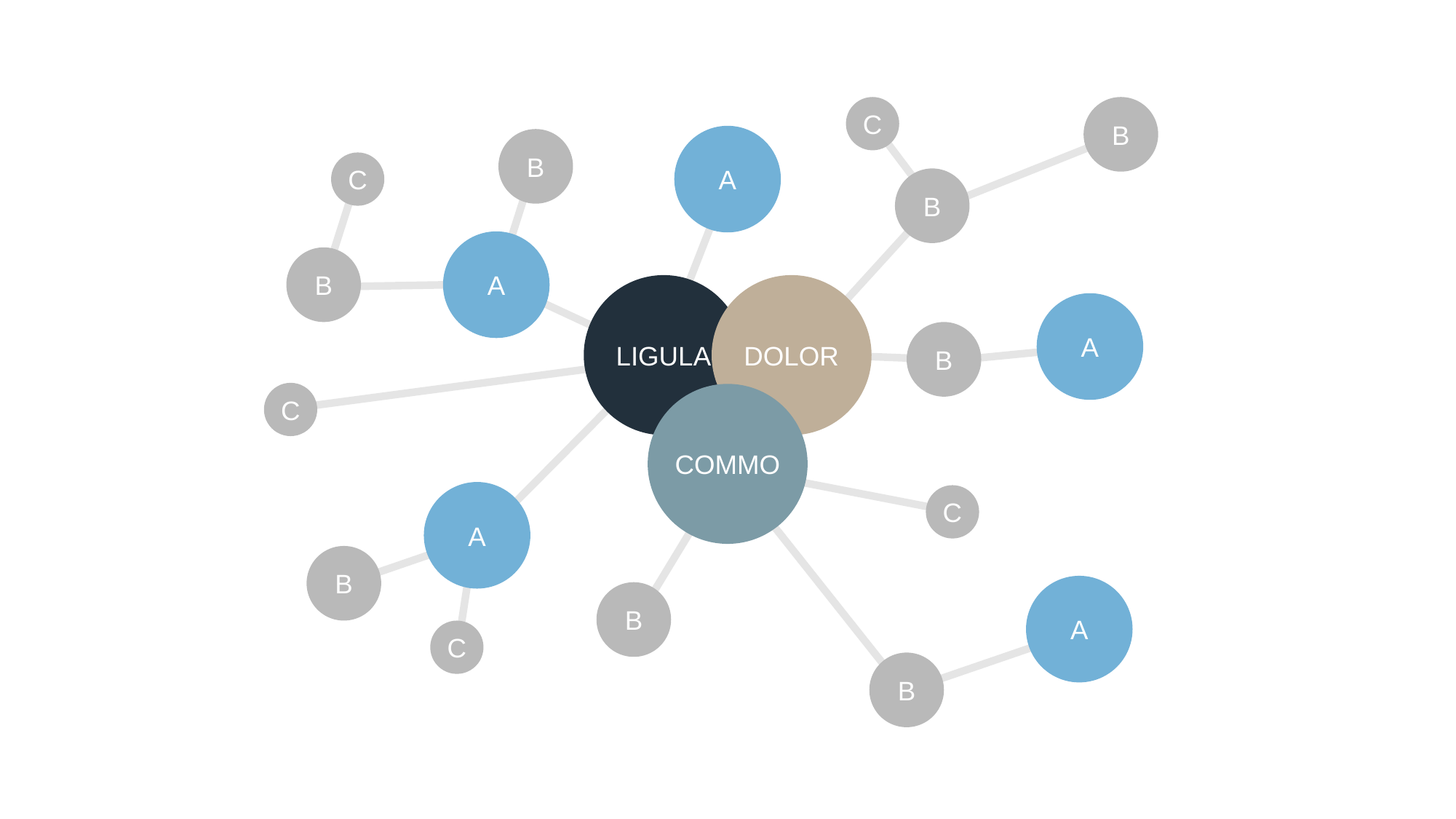

C
B
B
C
B
B
B
C
C
B
B
C
B

A
A
A
A
A
Ligula
Dolor
Commo